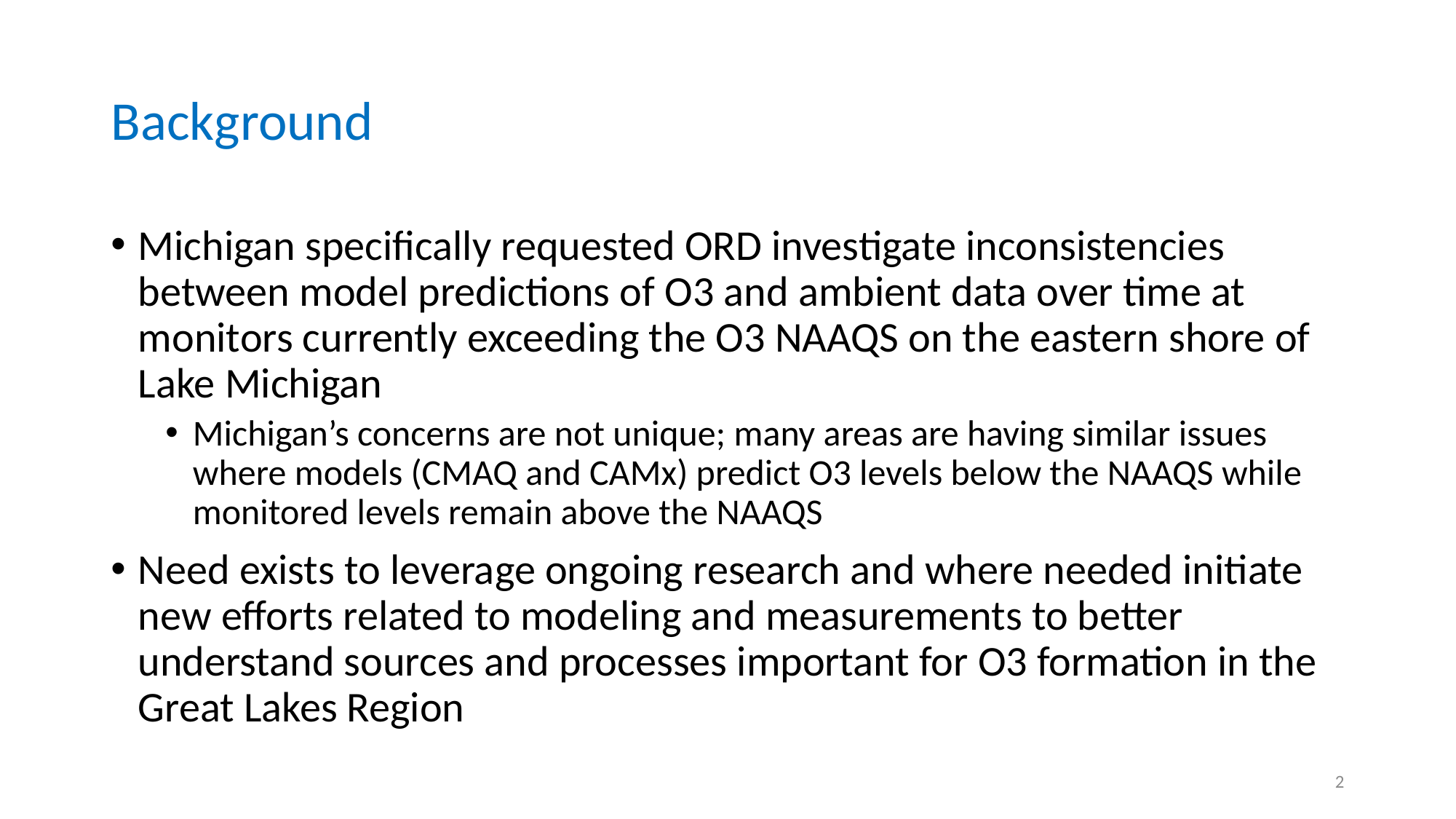

# Background
Michigan specifically requested ORD investigate inconsistencies between model predictions of O3 and ambient data over time at monitors currently exceeding the O3 NAAQS on the eastern shore of Lake Michigan
Michigan’s concerns are not unique; many areas are having similar issues where models (CMAQ and CAMx) predict O3 levels below the NAAQS while monitored levels remain above the NAAQS
Need exists to leverage ongoing research and where needed initiate new efforts related to modeling and measurements to better understand sources and processes important for O3 formation in the Great Lakes Region

2